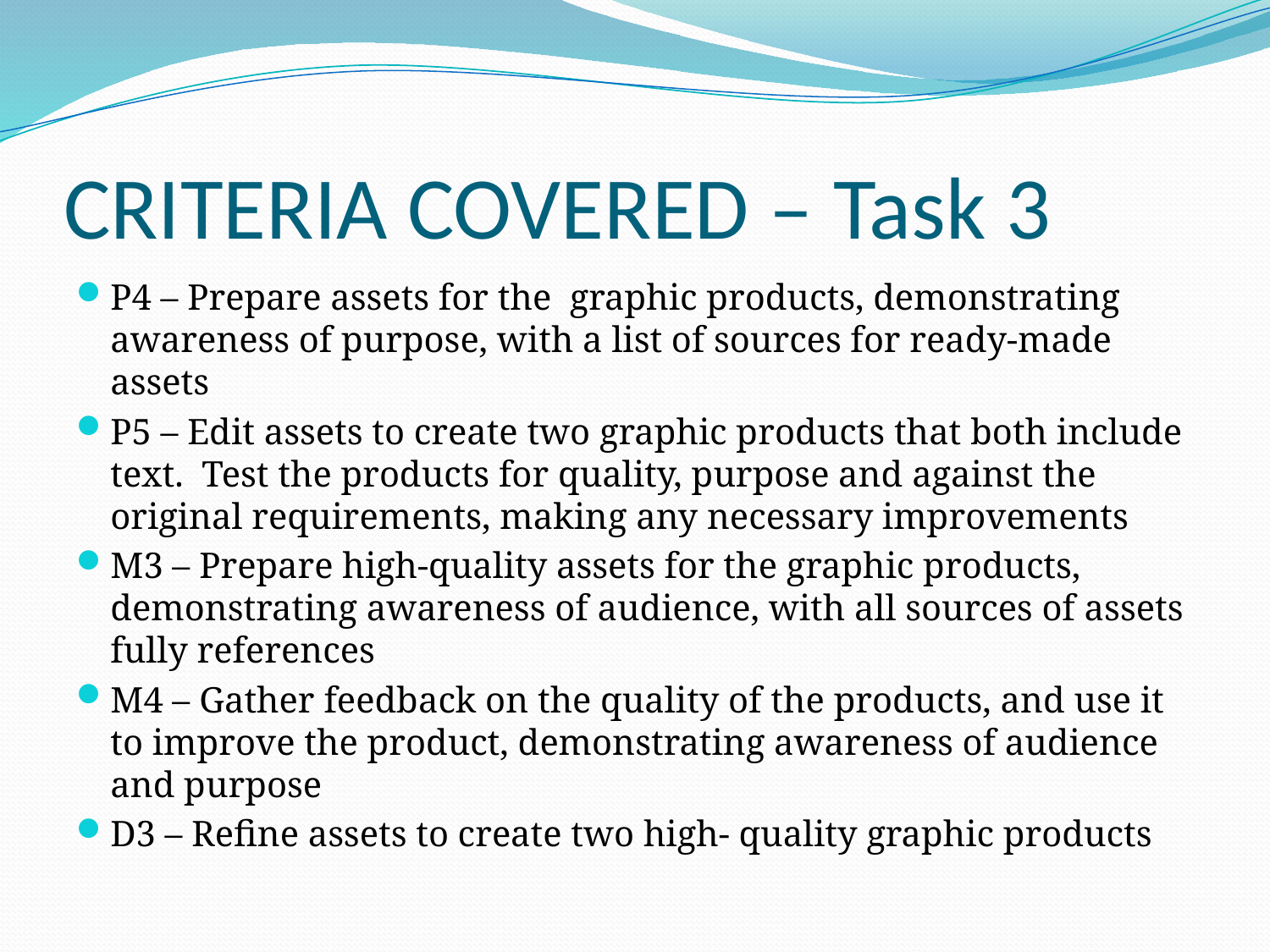

# CRITERIA COVERED – Task 3
P4 – Prepare assets for the  graphic products, demonstrating awareness of purpose, with a list of sources for ready-made assets
P5 – Edit assets to create two graphic products that both include text.  Test the products for quality, purpose and against the original requirements, making any necessary improvements
M3 – Prepare high-quality assets for the graphic products, demonstrating awareness of audience, with all sources of assets fully references
M4 – Gather feedback on the quality of the products, and use it to improve the product, demonstrating awareness of audience and purpose
D3 – Refine assets to create two high- quality graphic products